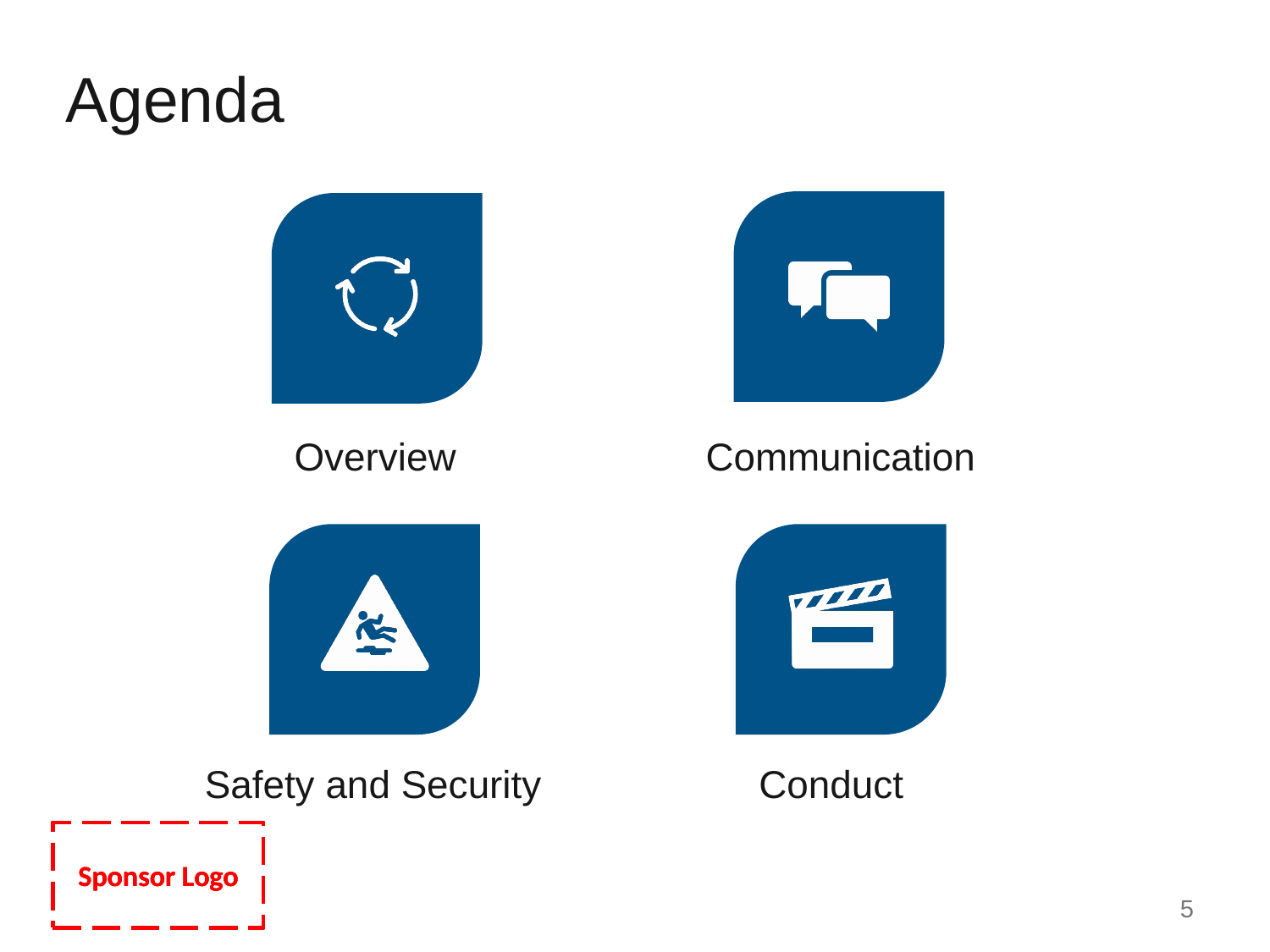

# Agenda
Overview
Communication
Safety and Security
Conduct

Sponsor Logo
5